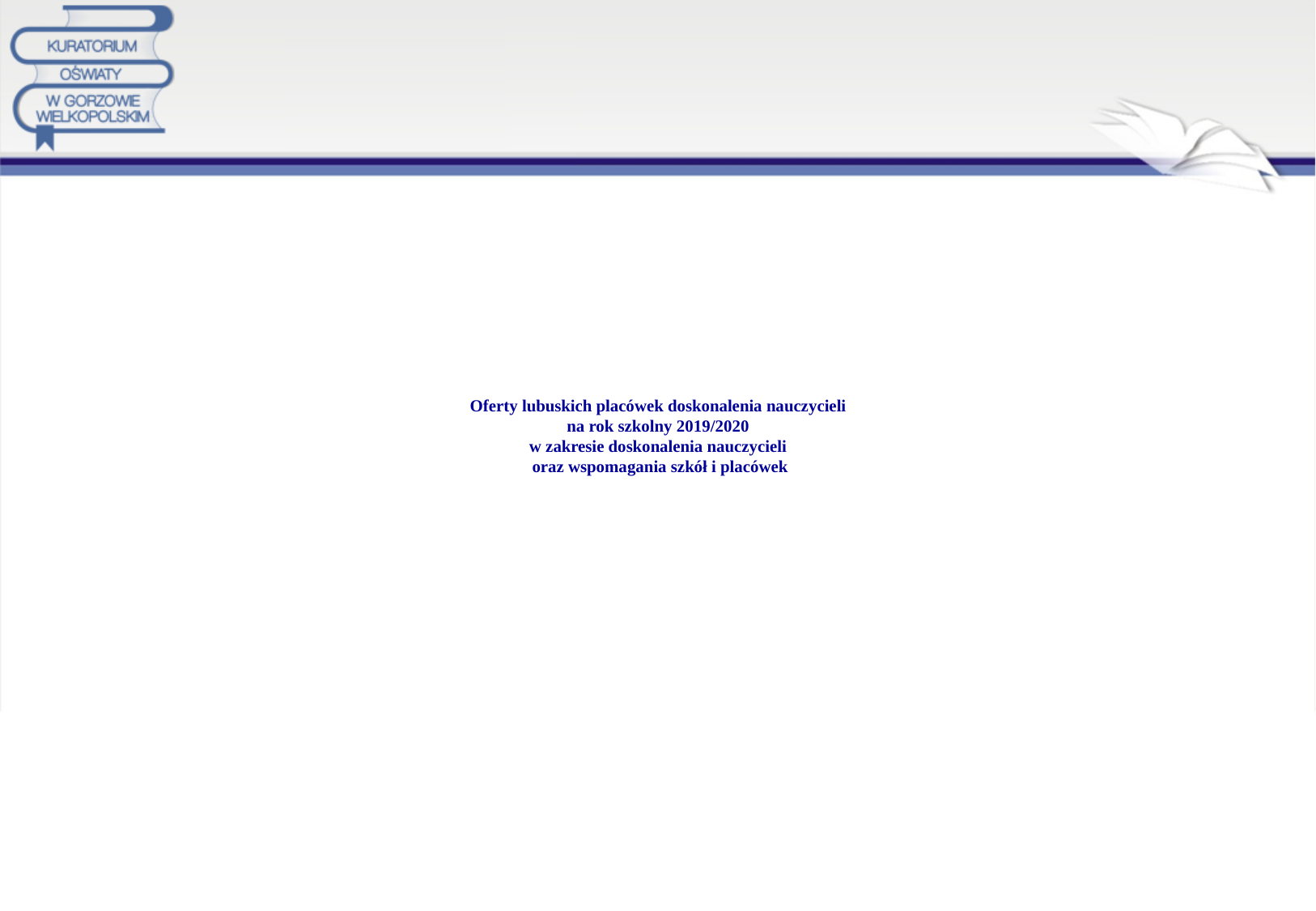

# Oferty lubuskich placówek doskonalenia nauczycieli na rok szkolny 2019/2020 w zakresie doskonalenia nauczycieli oraz wspomagania szkół i placówek